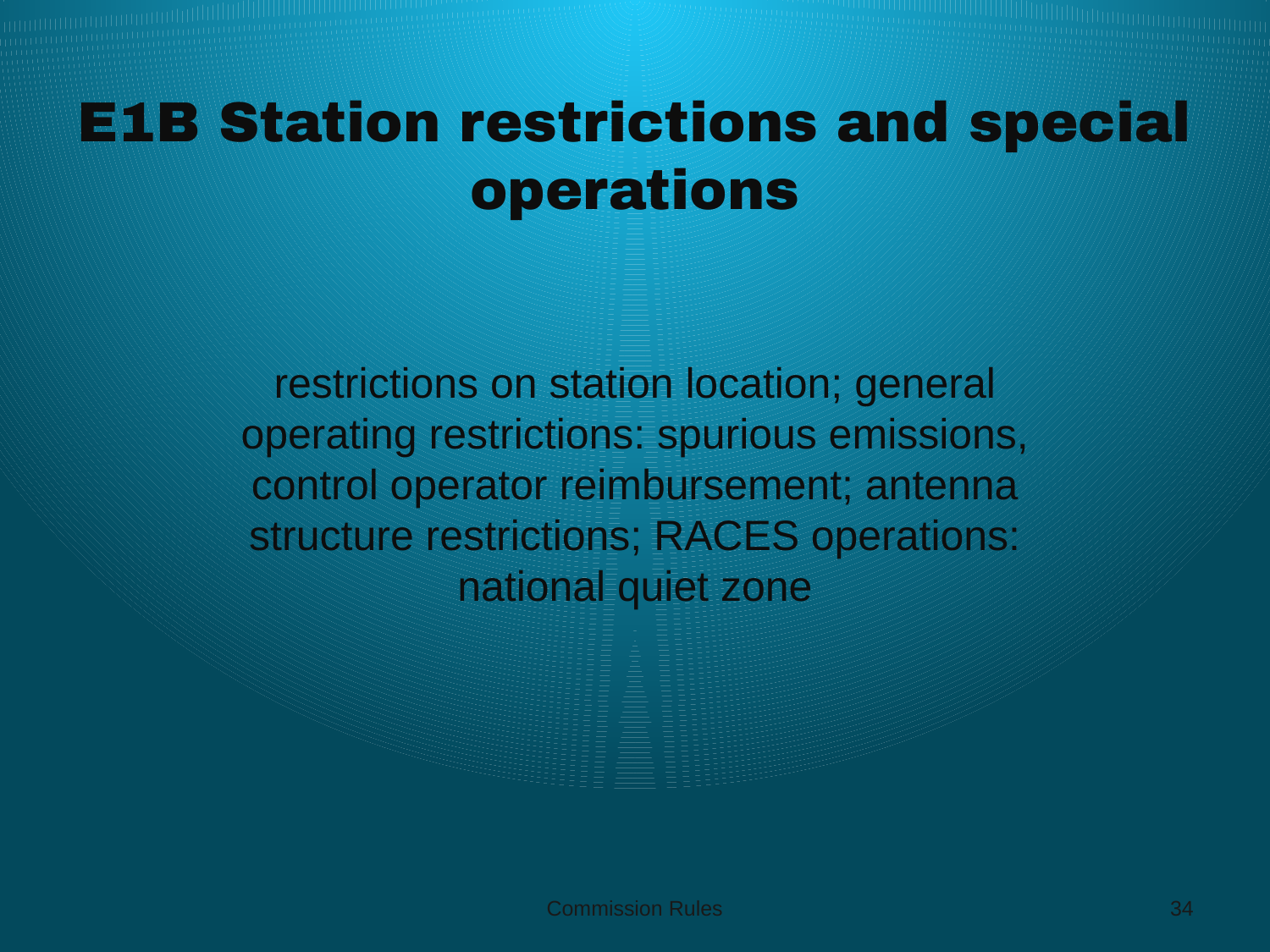

# E1B Station restrictions and special operations
restrictions on station location; general operating restrictions: spurious emissions, control operator reimbursement; antenna structure restrictions; RACES operations: national quiet zone
Commission Rules
34